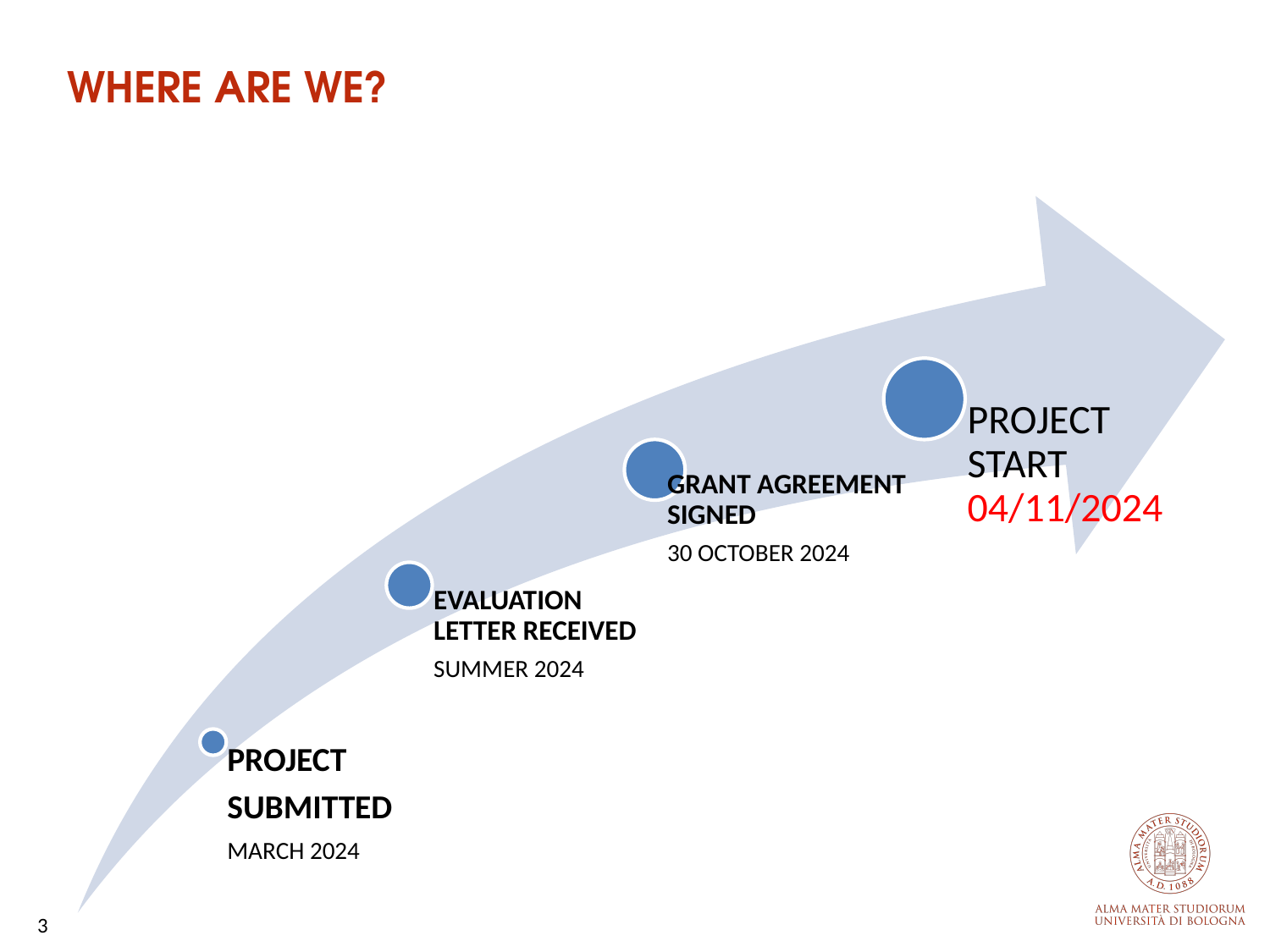

WHERE ARE WE?
PROJECT
SUBMITTED
MARCH 2024
EVALUATION LETTER RECEIVED
SUMMER 2024

GRANT AGREEMENT SIGNED
30 OCTOBER 2024
PROJECT START 04/11/2024